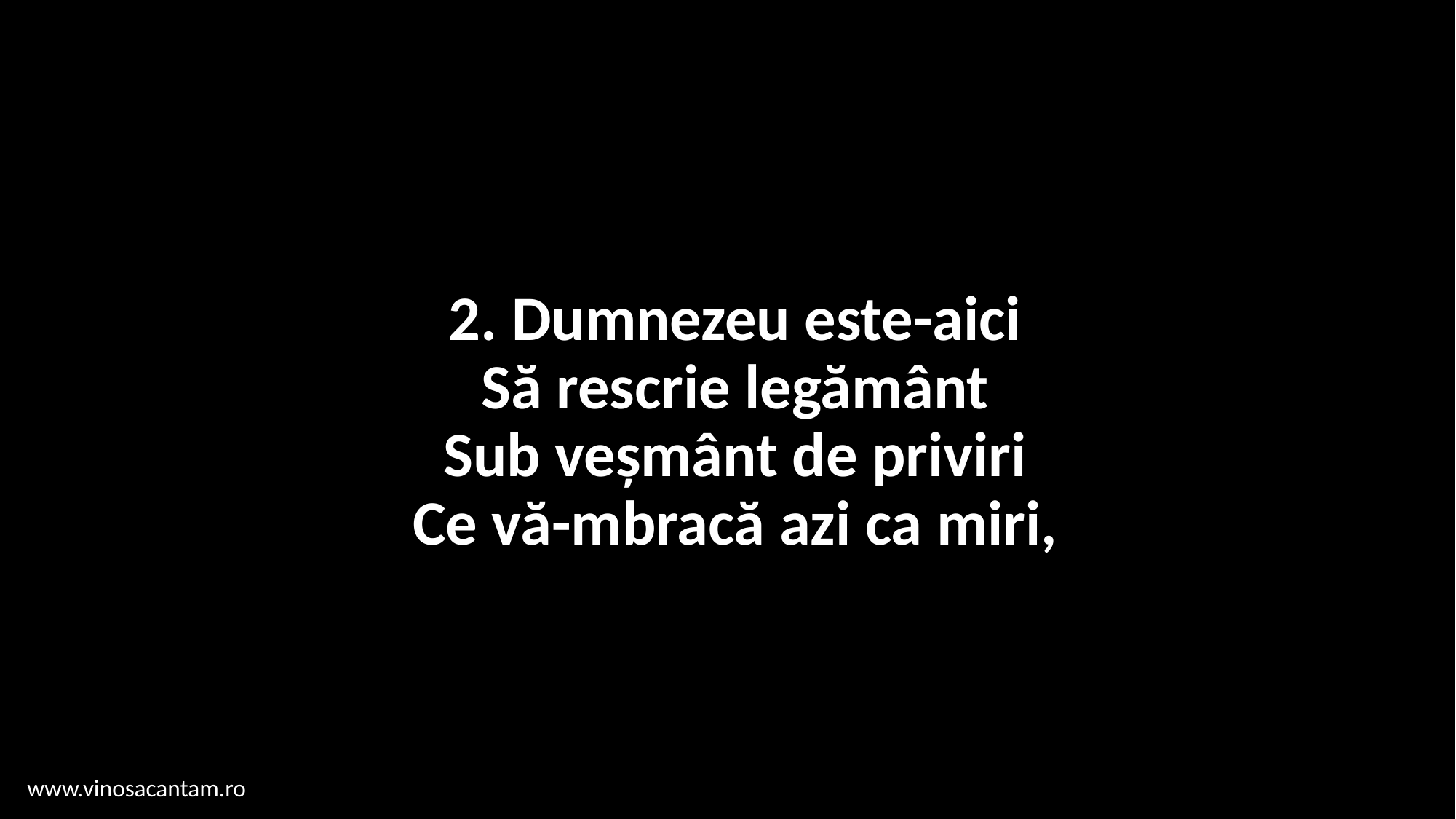

# 2. Dumnezeu este-aici Să rescrie legământ Sub veșmânt de priviri Ce vă-mbracă azi ca miri,
www.vinosacantam.ro